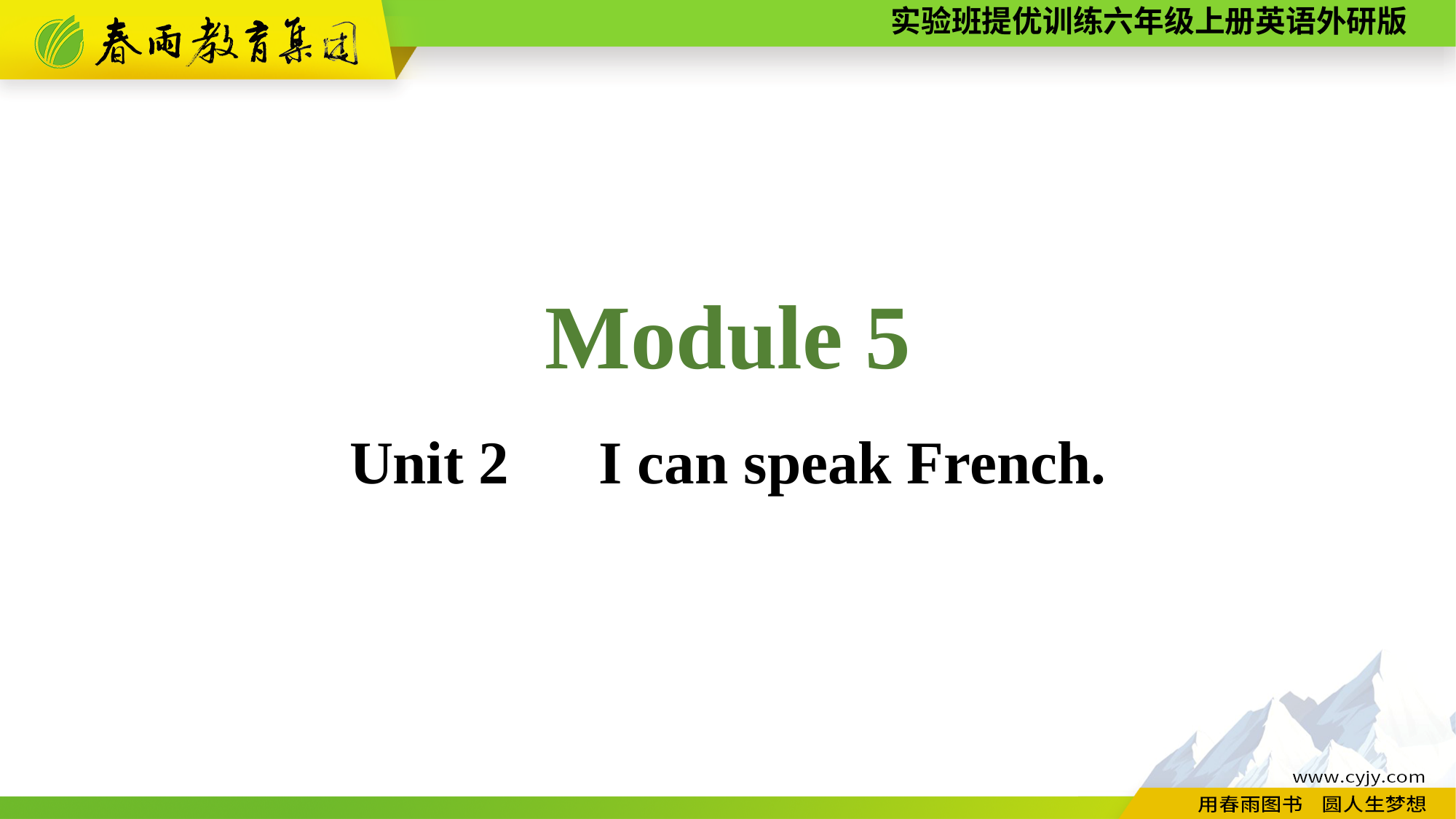

Module 5
Unit 2　I can speak French.